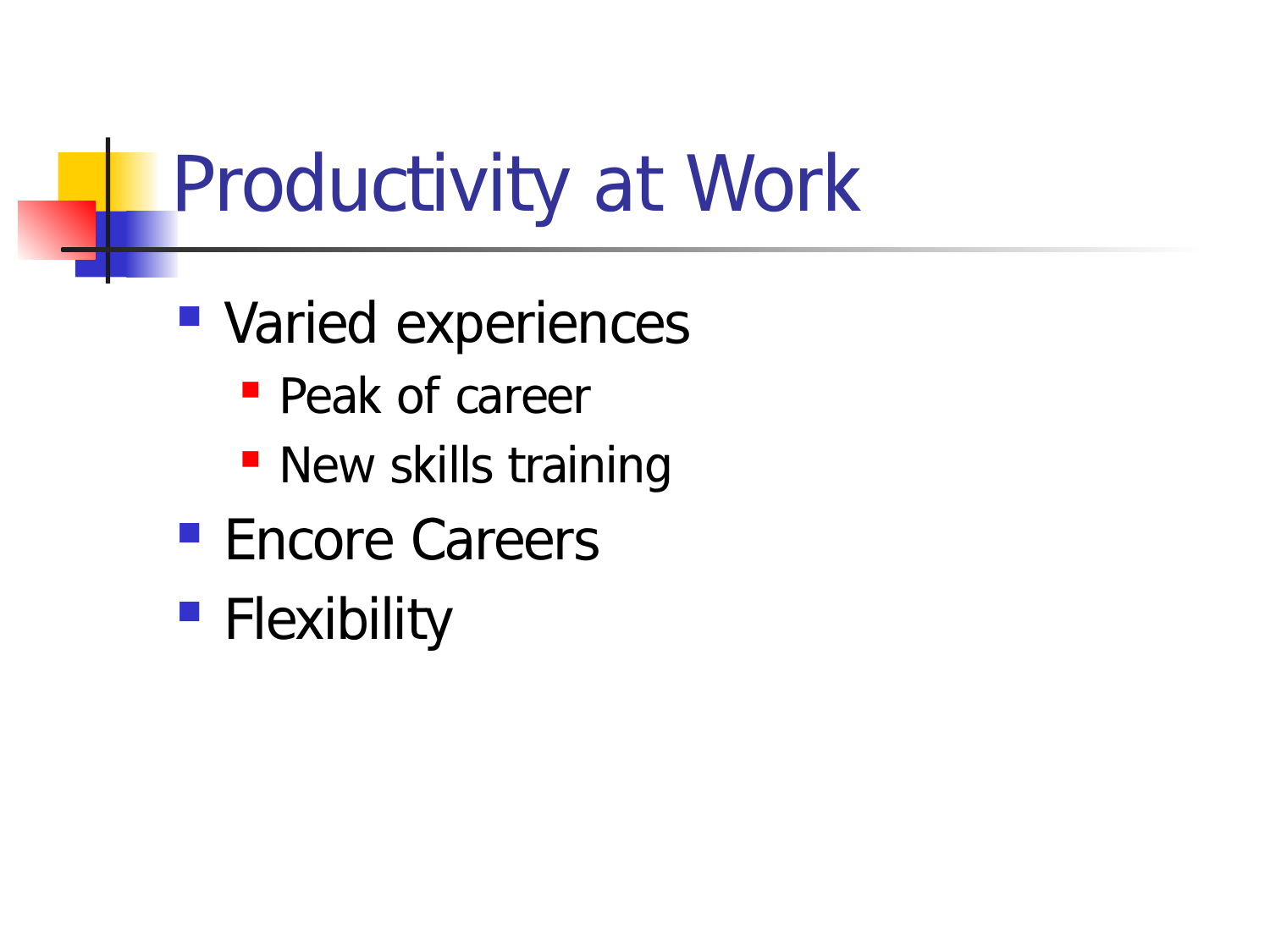

# Productivity at Work
Varied experiences
Peak of career
New skills training
Encore Careers
Flexibility